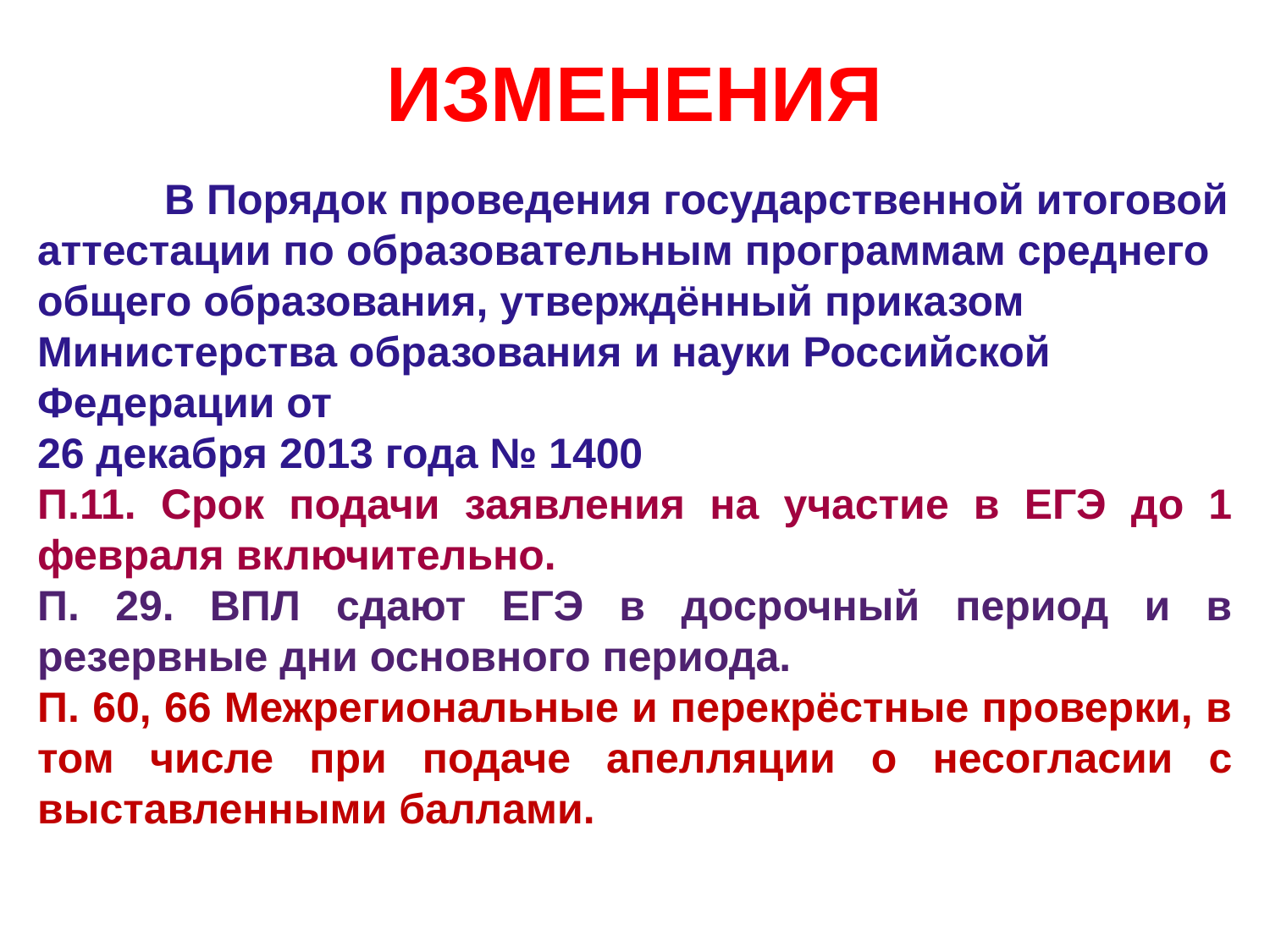

ИЗМЕНЕНИЯ
	В Порядок проведения государственной итоговой аттестации по образовательным программам среднего общего образования, утверждённый приказом  Министерства образования и науки Российской Федерации от
26 декабря 2013 года № 1400
П.11. Срок подачи заявления на участие в ЕГЭ до 1 февраля включительно.
П. 29. ВПЛ сдают ЕГЭ в досрочный период и в резервные дни основного периода.
П. 60, 66 Межрегиональные и перекрёстные проверки, в том числе при подаче апелляции о несогласии с выставленными баллами.